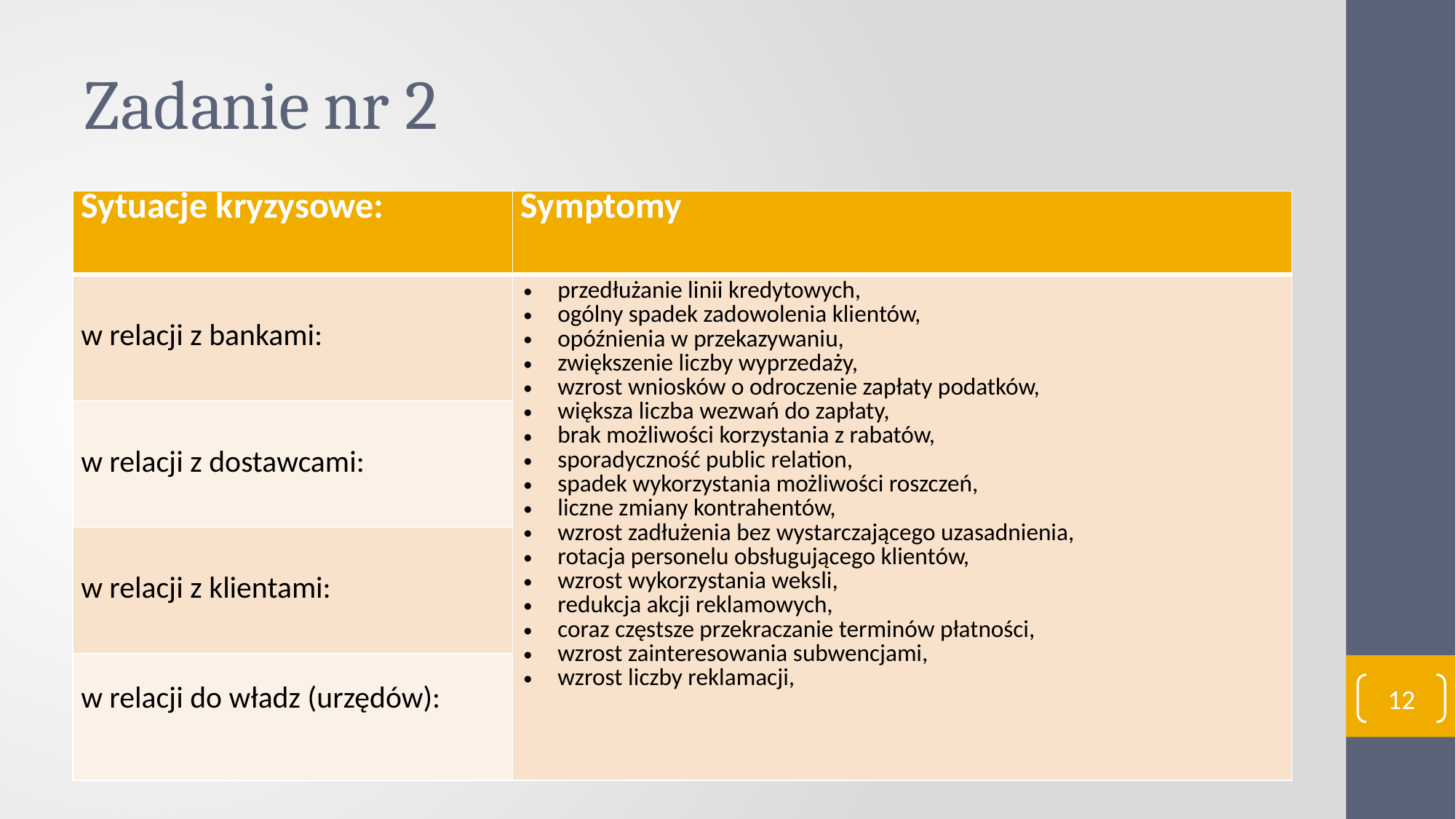

# Zadanie nr 2
| Sytuacje kryzysowe: | Symptomy |
| --- | --- |
| w relacji z bankami: | przedłużanie linii kredytowych, ogólny spadek zadowolenia klientów, opóźnienia w przekazywaniu, zwiększenie liczby wyprzedaży, wzrost wniosków o odroczenie zapłaty podatków, większa liczba wezwań do zapłaty, brak możliwości korzystania z rabatów, sporadyczność public relation, spadek wykorzystania możliwości roszczeń, liczne zmiany kontrahentów, wzrost zadłużenia bez wystarczającego uzasadnienia, rotacja personelu obsługującego klientów, wzrost wykorzystania weksli, redukcja akcji reklamowych, coraz częstsze przekraczanie terminów płatności, wzrost zainteresowania subwencjami, wzrost liczby reklamacji, |
| w relacji z dostawcami: |  |
| w relacji z klientami: |  |
| w relacji do władz (urzędów): |  |
12